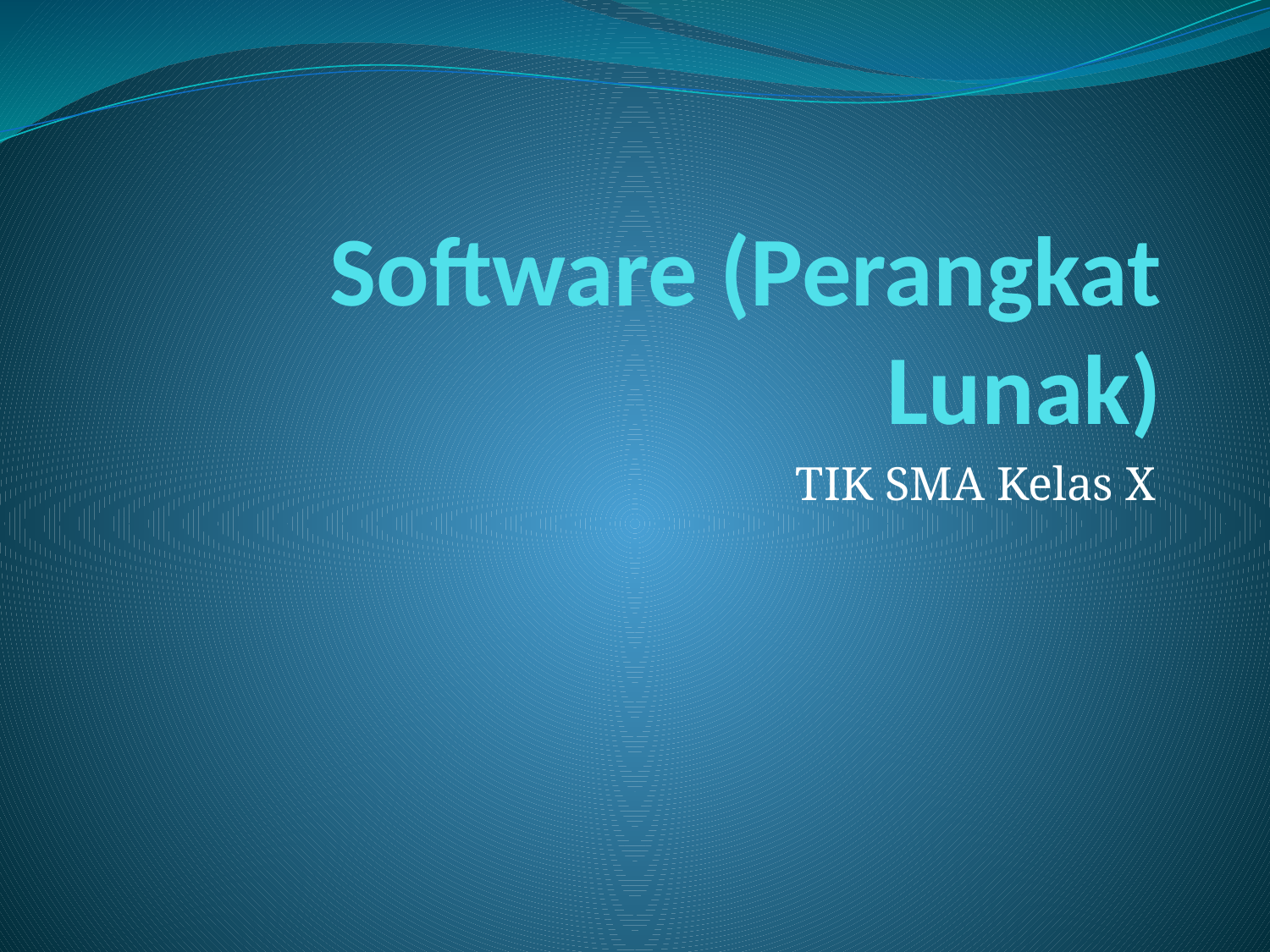

# Software (Perangkat Lunak)
TIK SMA Kelas X